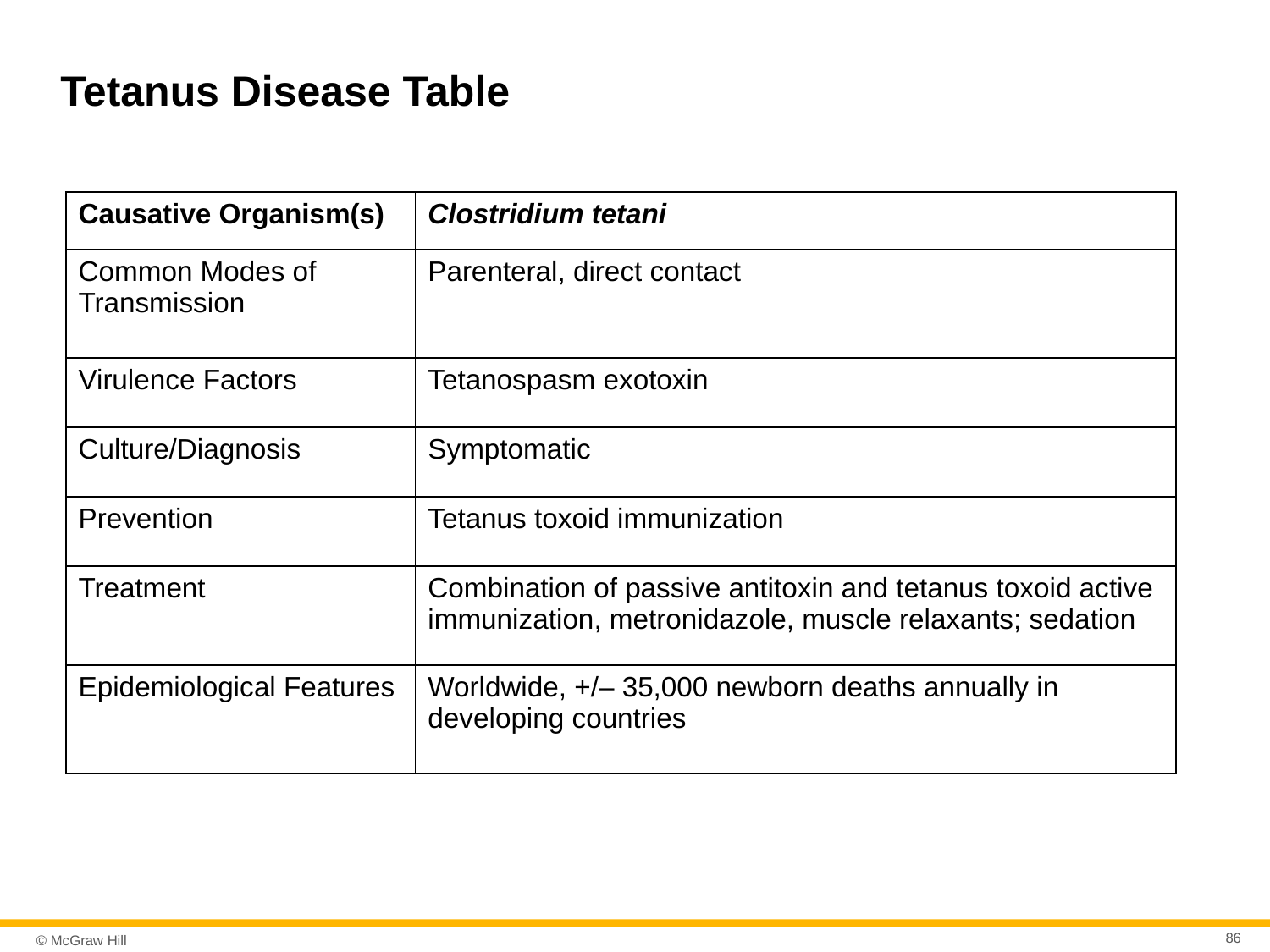

# Tetanus Disease Table
| Causative Organism(s) | Clostridium tetani |
| --- | --- |
| Common Modes of Transmission | Parenteral, direct contact |
| Virulence Factors | Tetanospasm exotoxin |
| Culture/Diagnosis | Symptomatic |
| Prevention | Tetanus toxoid immunization |
| Treatment | Combination of passive antitoxin and tetanus toxoid active immunization, metronidazole, muscle relaxants; sedation |
| Epidemiological Features | Worldwide, +/– 35,000 newborn deaths annually in developing countries |